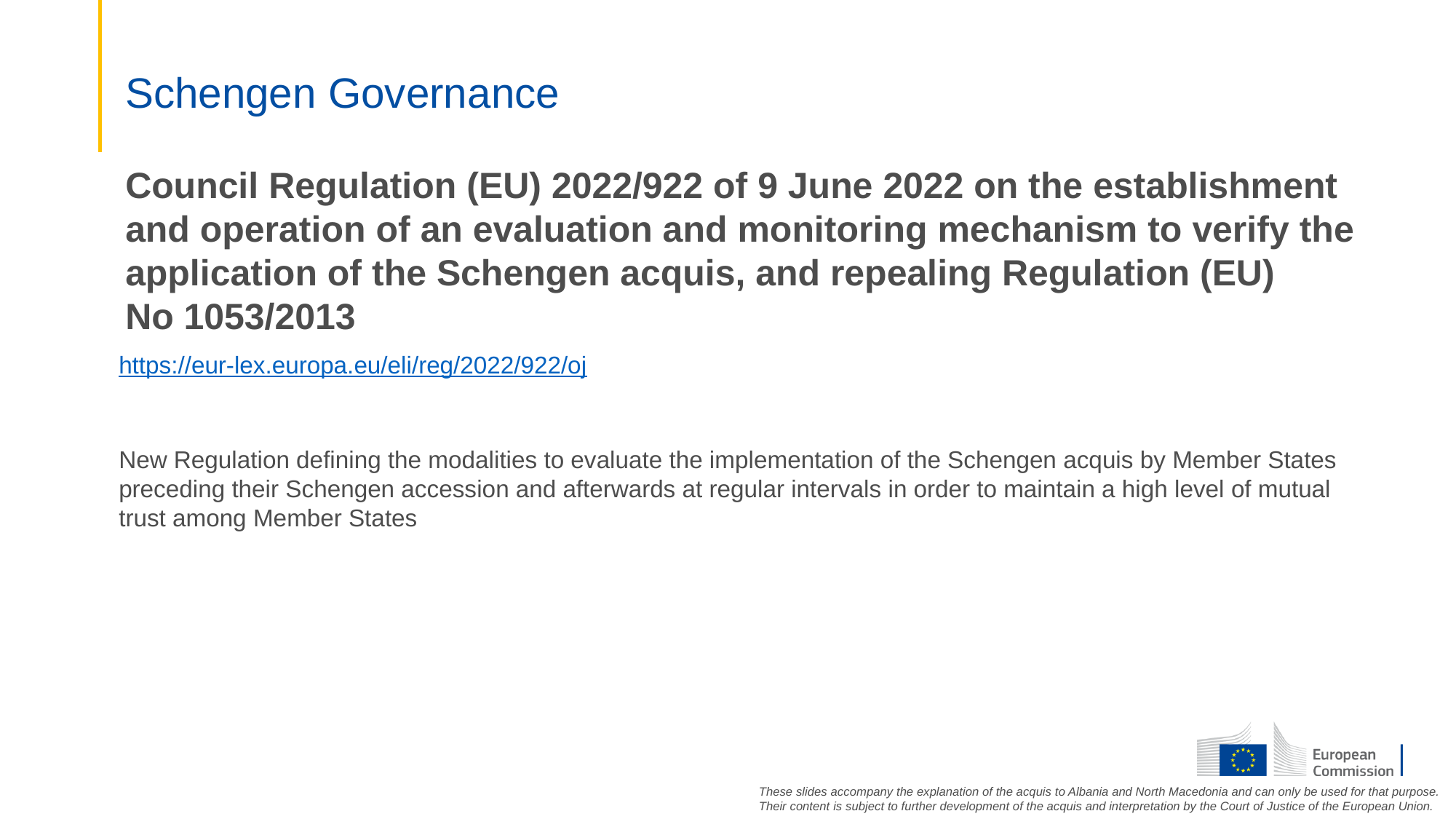

# Schengen Governance
Council Regulation (EU) 2022/922 of 9 June 2022 on the establishment and operation of an evaluation and monitoring mechanism to verify the application of the Schengen acquis, and repealing Regulation (EU) No 1053/2013

https://eur-lex.europa.eu/eli/reg/2022/922/oj

New Regulation defining the modalities to evaluate the implementation of the Schengen acquis by Member States preceding their Schengen accession and afterwards at regular intervals in order to maintain a high level of mutual trust among Member States